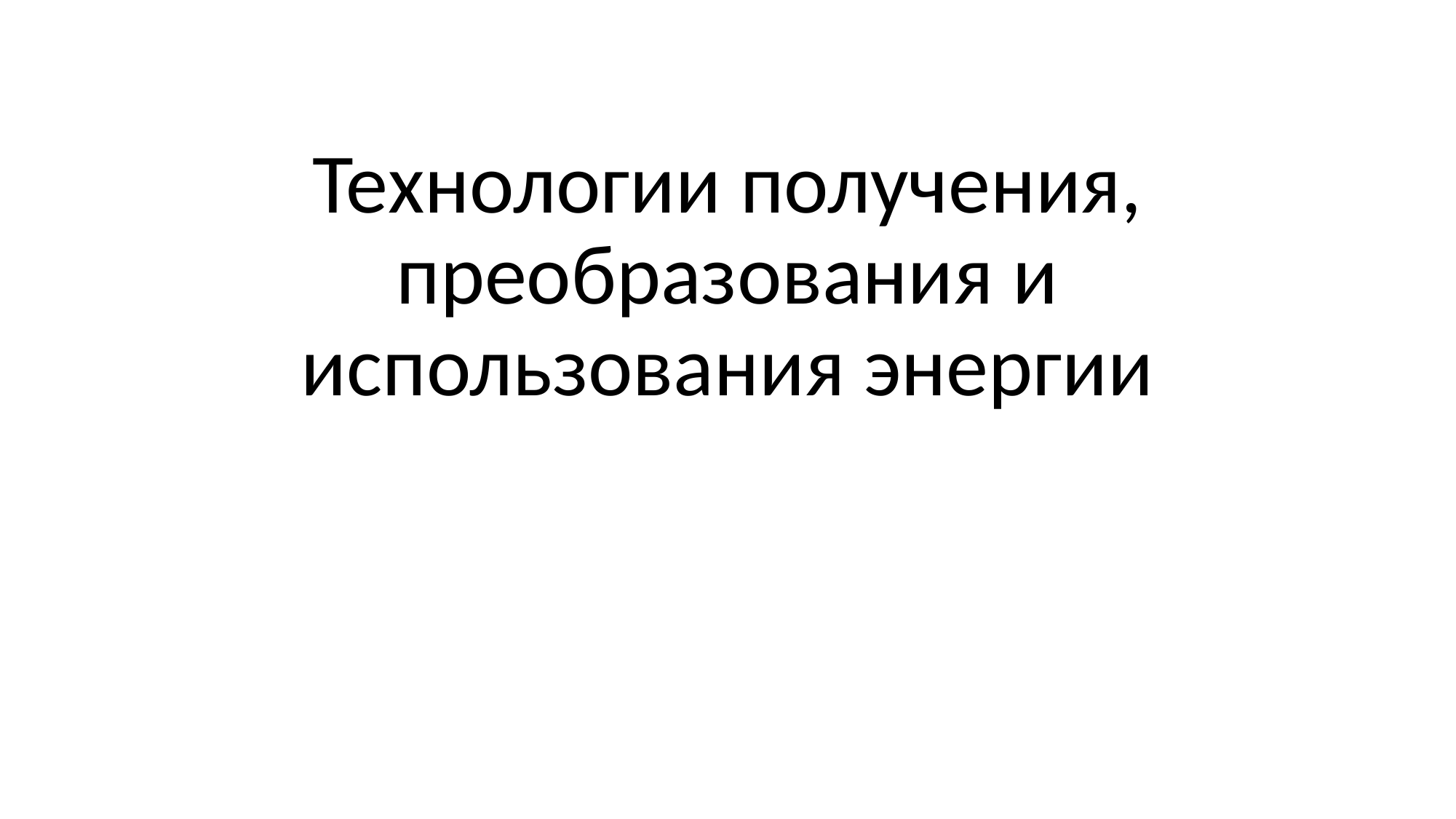

# Технологии получения, преобразования и использования энергии